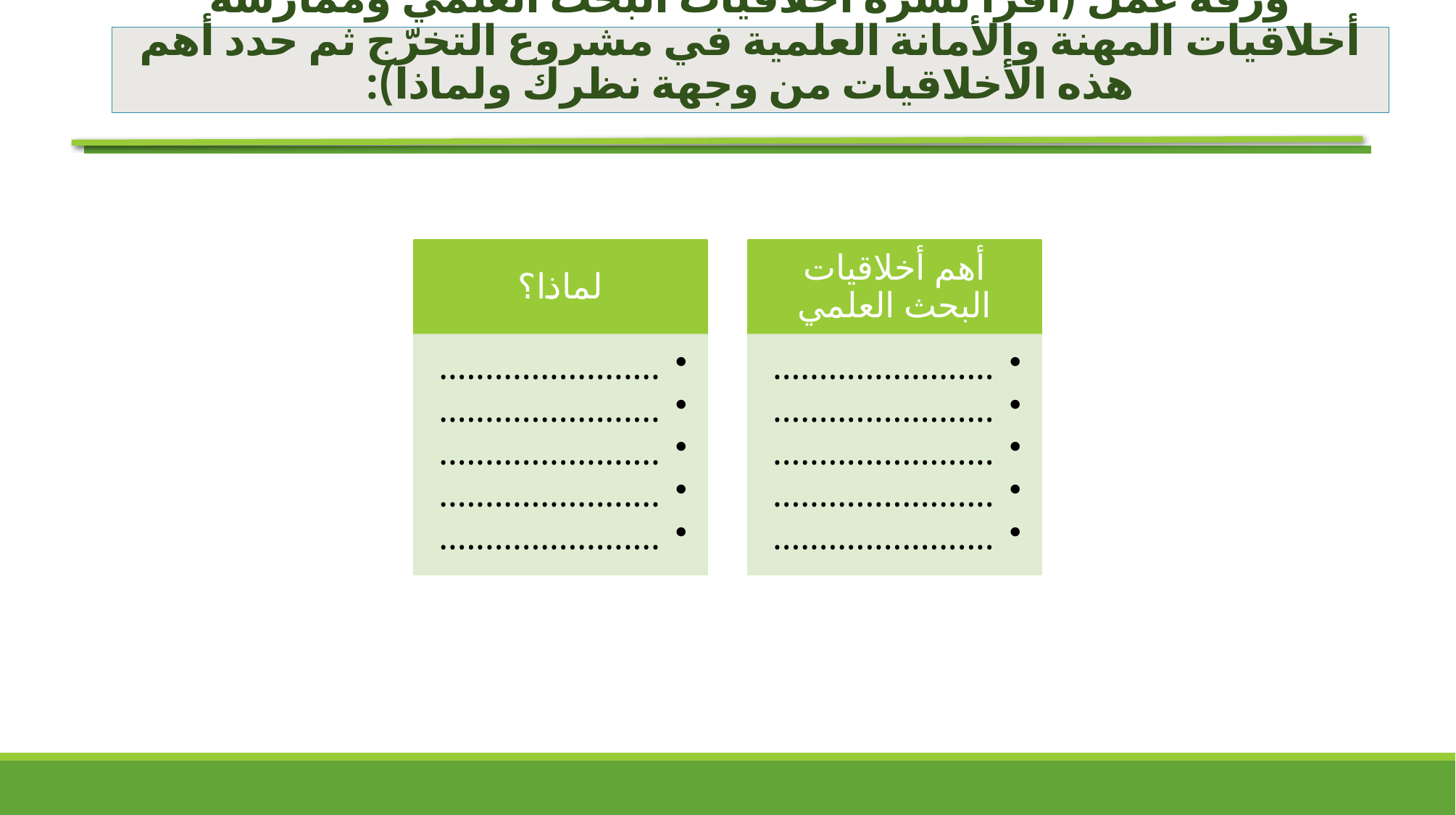

# ورقة عمل (اقرأ نشرة أخلاقيات البحث العلمي وممارسة أخلاقيات المهنة والأمانة العلمية في مشروع التخرّج ثم حدد أهم هذه الأخلاقيات من وجهة نظرك ولماذا):
لماذا؟
........................
........................
........................
........................
........................
أهم أخلاقيات البحث العلمي
........................
........................
........................
........................
........................